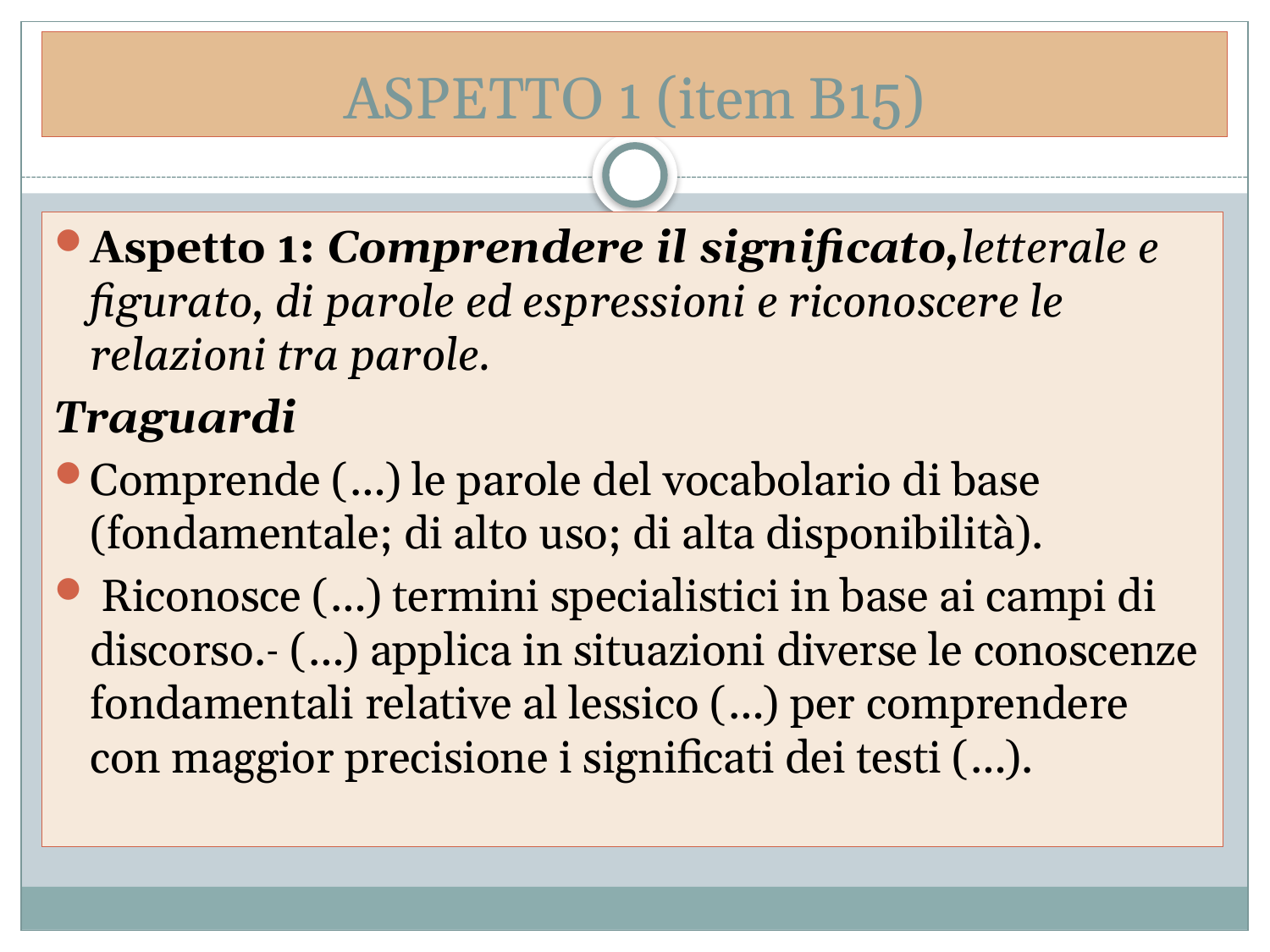

# ASPETTO 1 (item B15)
Aspetto 1: Comprendere il significato,letterale e figurato, di parole ed espressioni e riconoscere le relazioni tra parole.
Traguardi
Comprende (…) le parole del vocabolario di base (fondamentale; di alto uso; di alta disponibilità).
 Riconosce (…) termini specialistici in base ai campi di discorso.‐ (…) applica in situazioni diverse le conoscenze fondamentali relative al lessico (…) per comprendere con maggior precisione i significati dei testi (…).